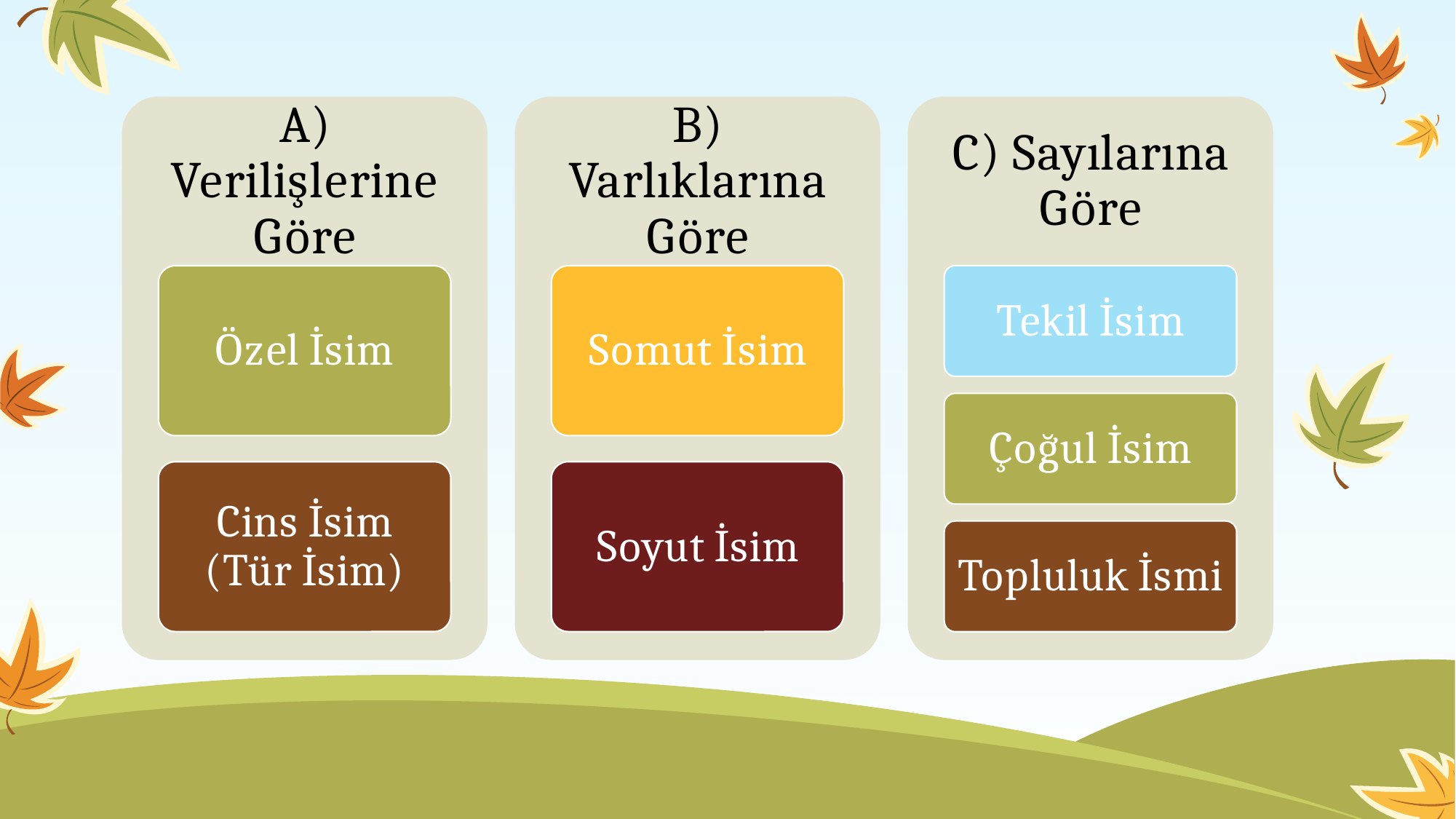

A) Verilişlerine Göre
Özel İsim
Cins İsim (Tür İsim)
B) Varlıklarına Göre
Somut İsim
Soyut İsim
C) Sayılarına Göre
Tekil İsim
Çoğul İsim
Topluluk İsmi